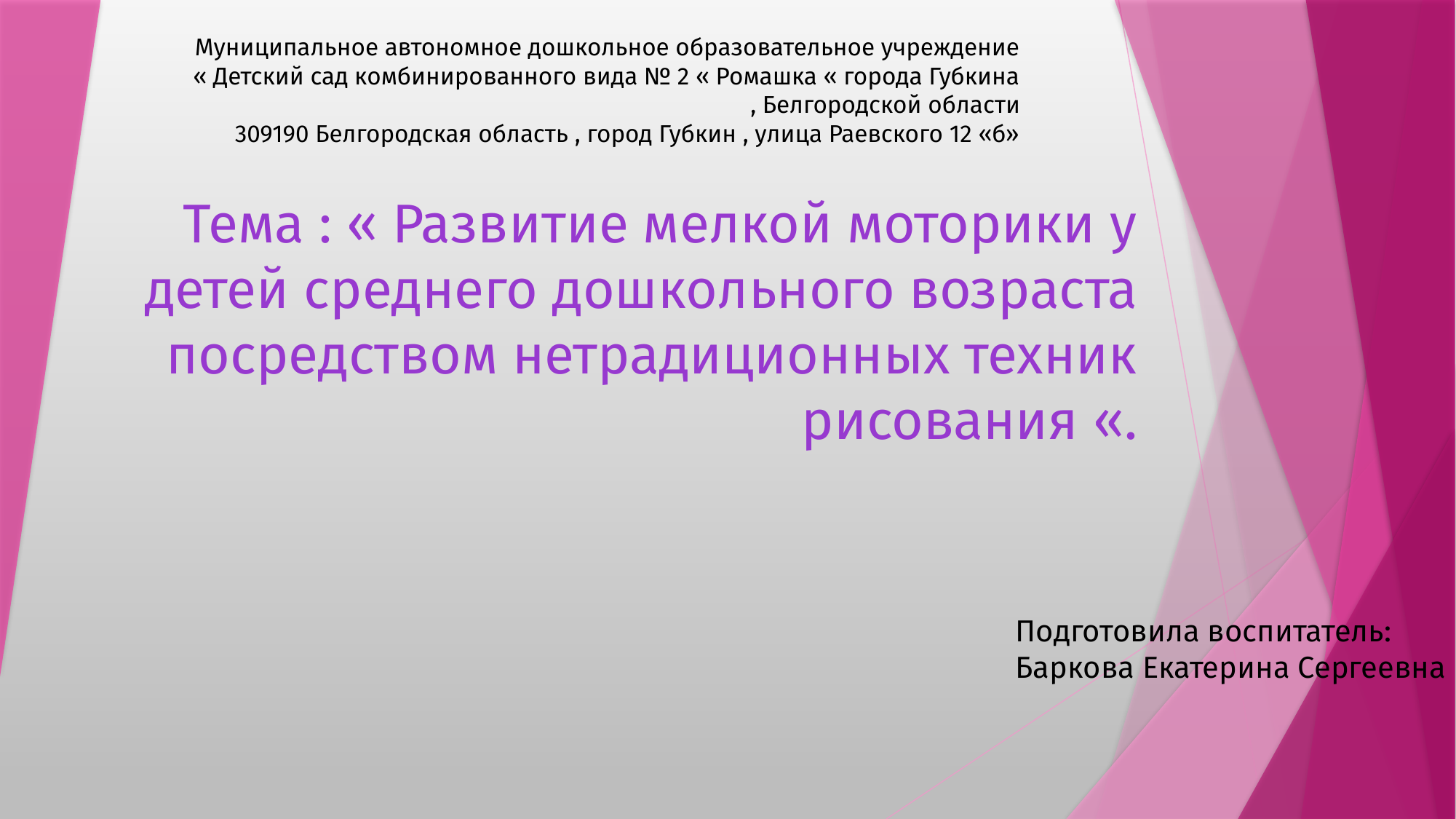

# Муниципальное автономное дошкольное образовательное учреждение « Детский сад комбинированного вида № 2 « Ромашка « города Губкина , Белгородской области 309190 Белгородская область , город Губкин , улица Раевского 12 «б»
Тема : « Развитие мелкой моторики у детей среднего дошкольного возраста посредством нетрадиционных техник рисования «.
Подготовила воспитатель:
Баркова Екатерина Сергеевна